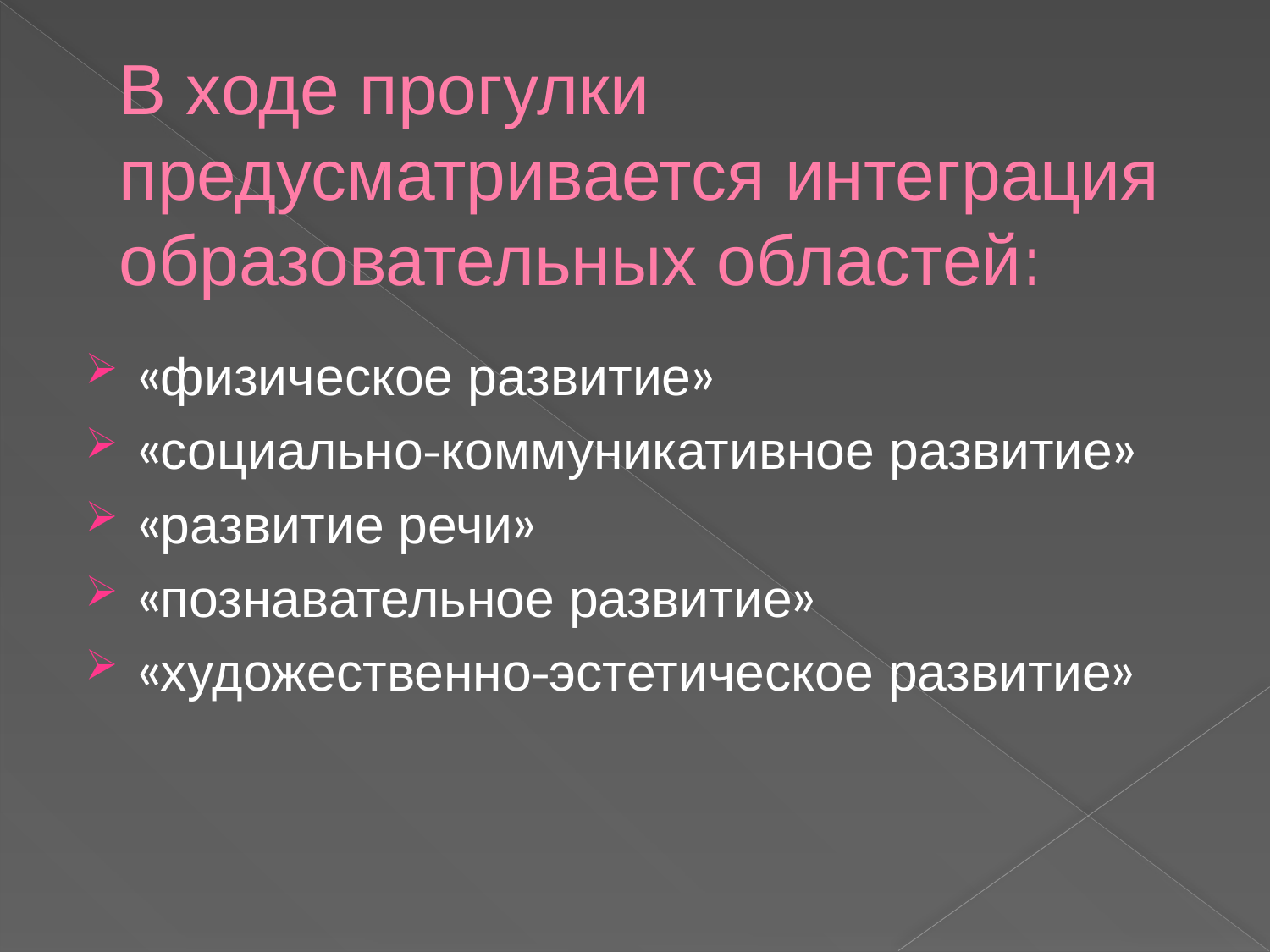

# В ходе прогулки предусматривается интеграция образовательных областей:
«физическое развитие»
«социально-коммуникативное развитие»
«развитие речи»
«познавательное развитие»
«художественно-эстетическое развитие»